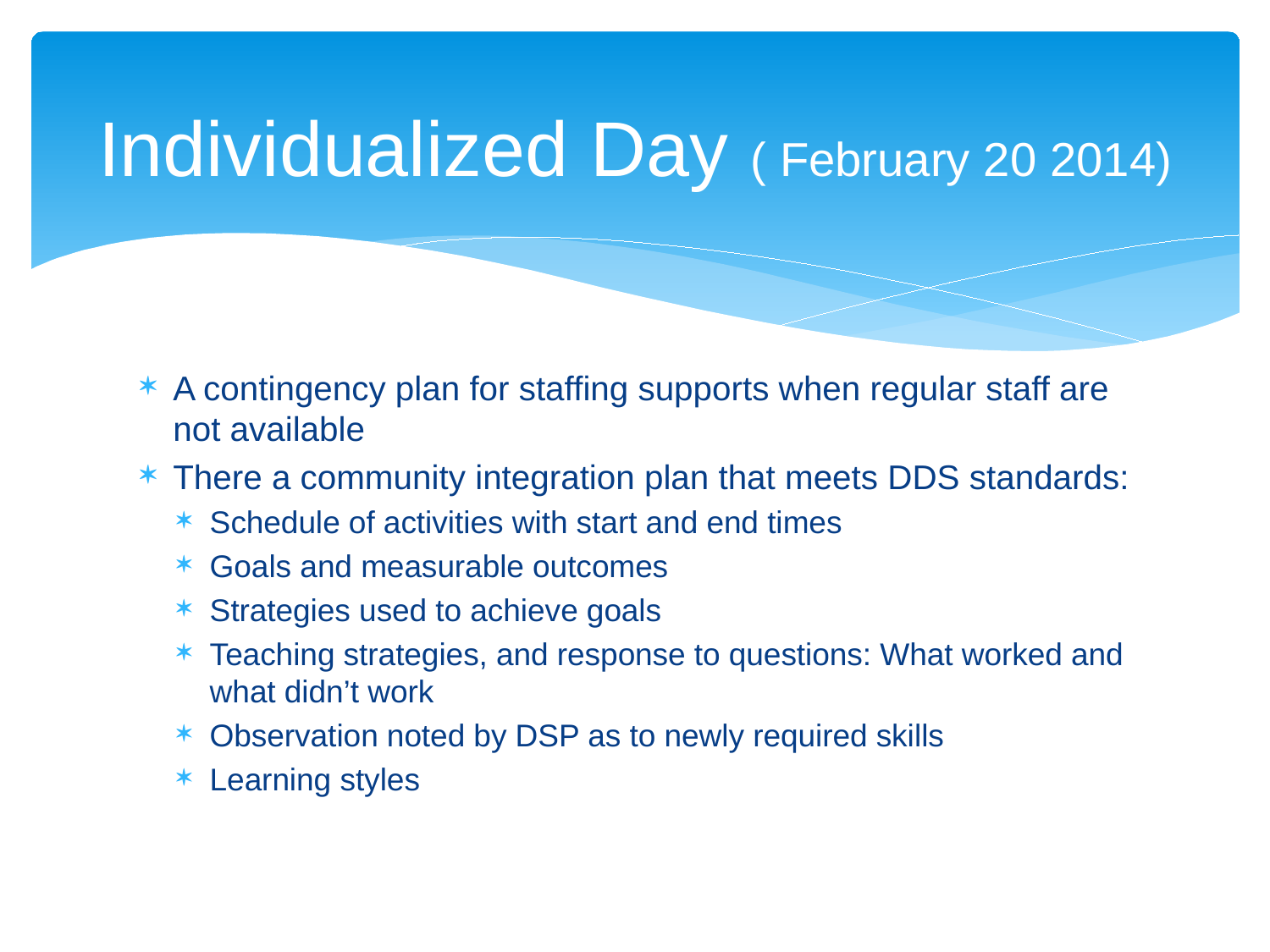

# Individualized Day ( February 20 2014)
A contingency plan for staffing supports when regular staff are not available
There a community integration plan that meets DDS standards:
Schedule of activities with start and end times
Goals and measurable outcomes
Strategies used to achieve goals
Teaching strategies, and response to questions: What worked and what didn’t work
Observation noted by DSP as to newly required skills
Learning styles